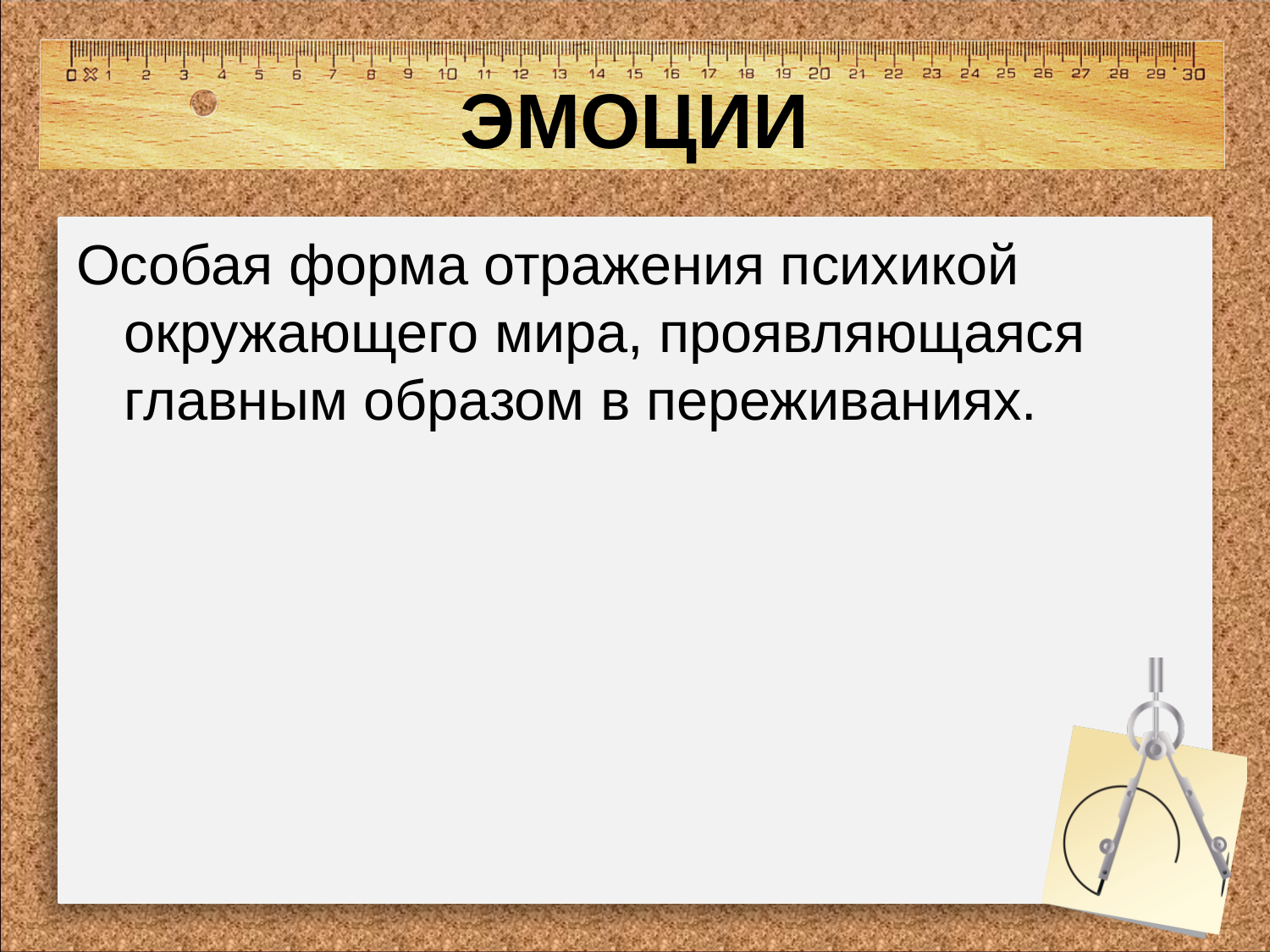

# ЭМОЦИИ
Особая форма отражения психикой окружающего мира, проявляющаяся главным образом в переживаниях.